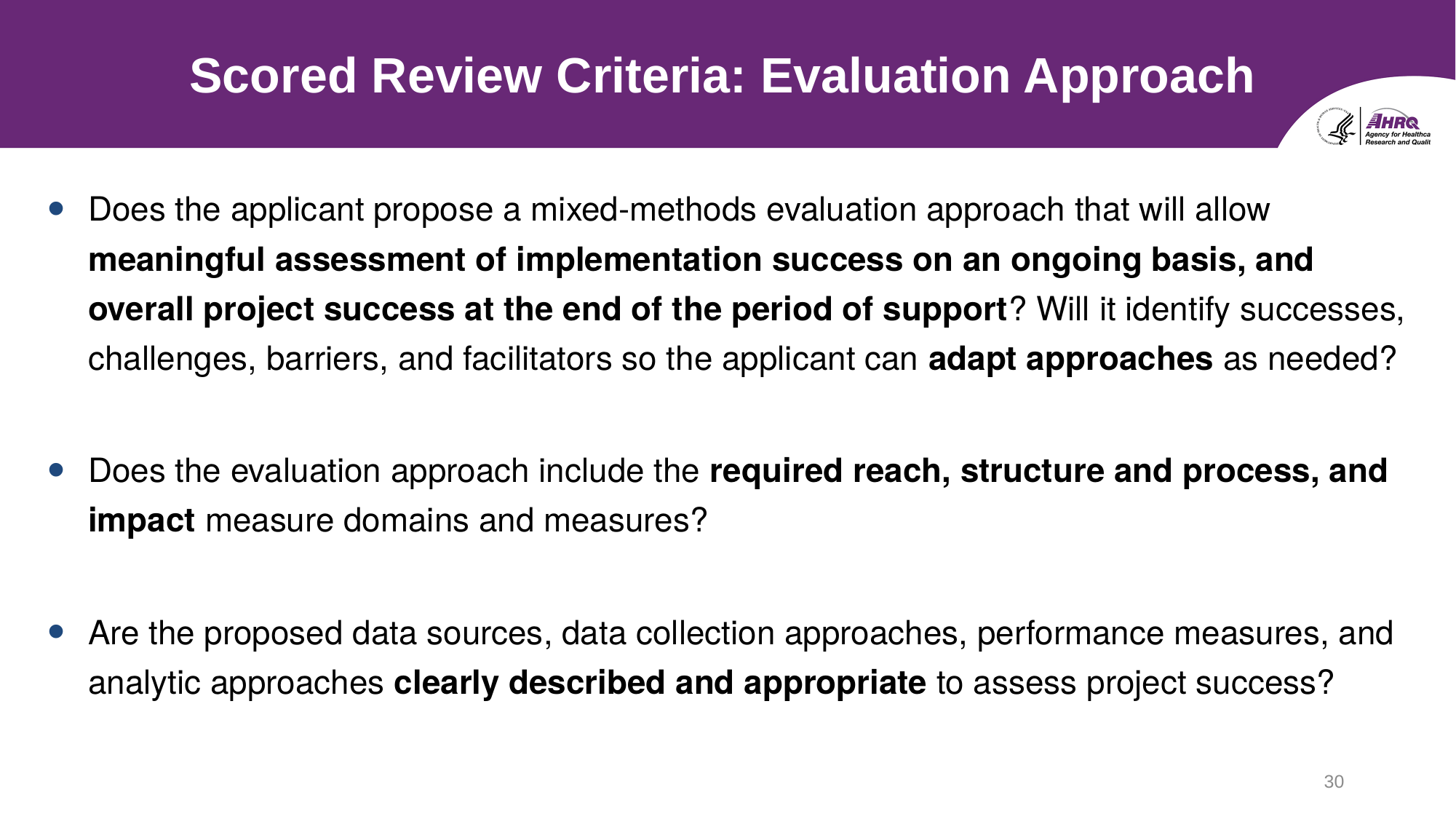

# Scored Review Criteria: Evaluation Approach
Does the applicant propose a mixed-methods evaluation approach that will allow meaningful assessment of implementation success on an ongoing basis, and overall project success at the end of the period of support? Will it identify successes, challenges, barriers, and facilitators so the applicant can adapt approaches as needed?

Does the evaluation approach include the required reach, structure and process, and impact measure domains and measures?

Are the proposed data sources, data collection approaches, performance measures, and analytic approaches clearly described and appropriate to assess project success?
30